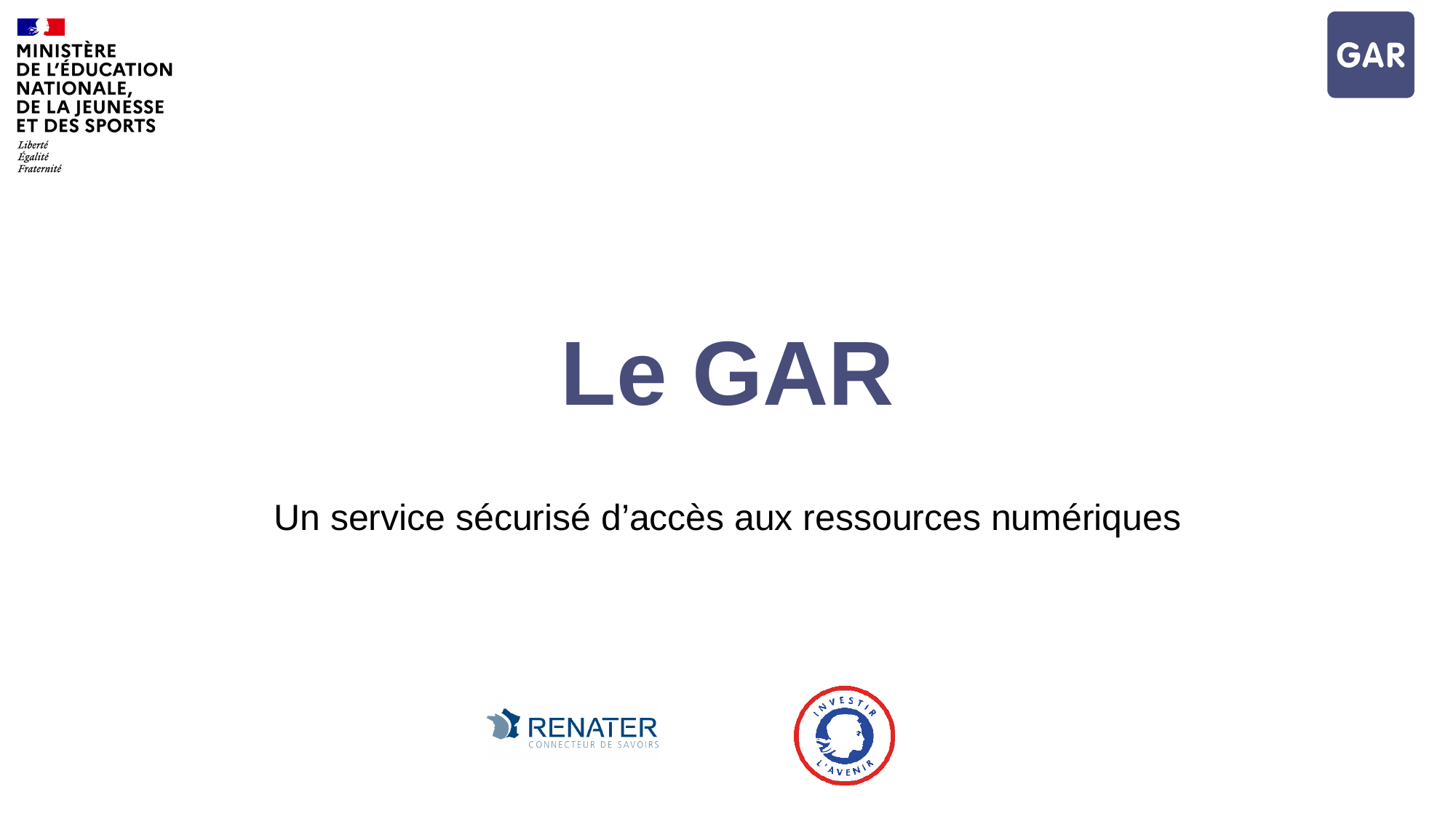

# Le GAR
Un service sécurisé d’accès aux ressources numériques